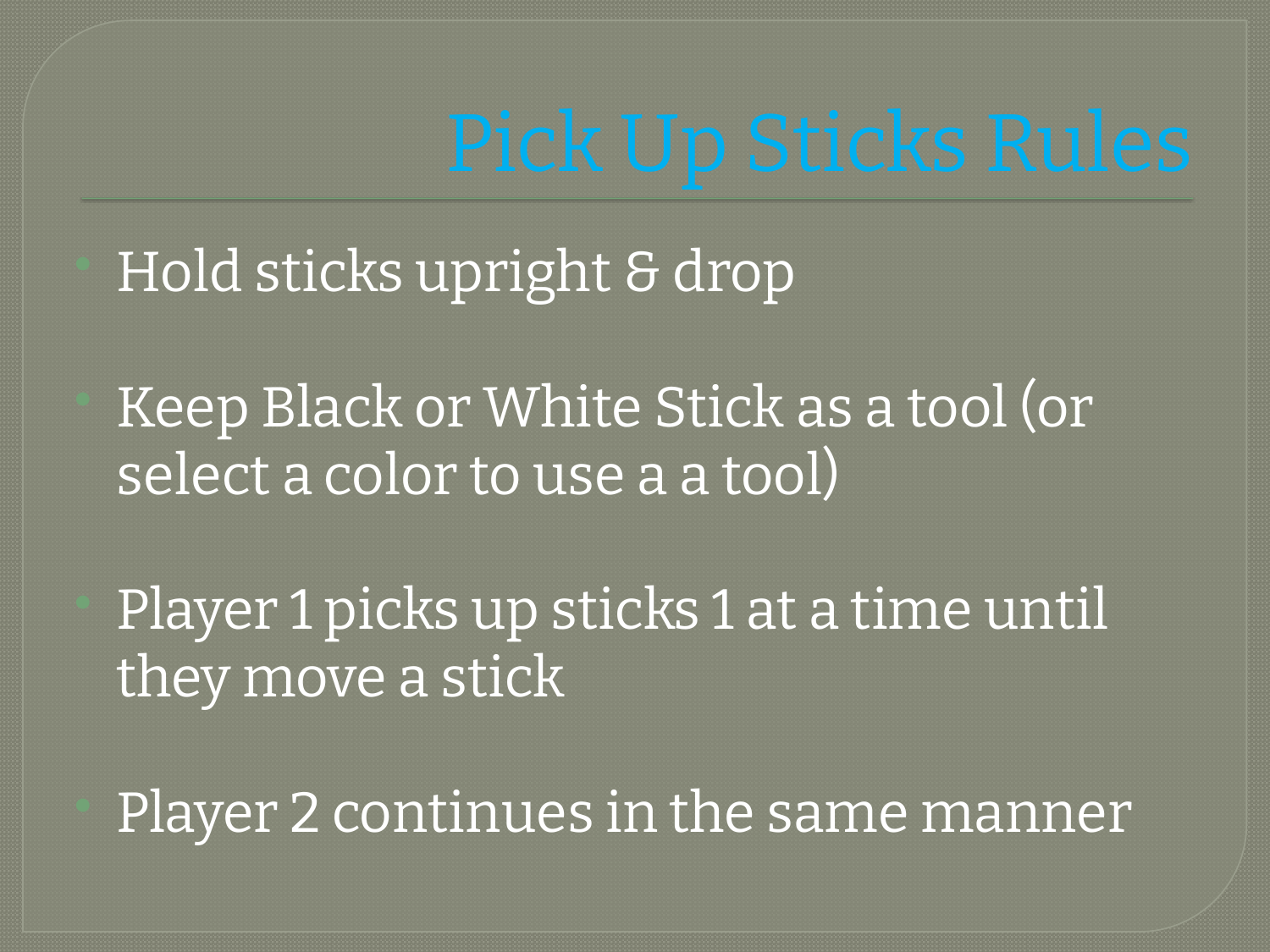

# Pick Up Sticks Rules
Hold sticks upright & drop

Keep Black or White Stick as a tool (or select a color to use a a tool)

Player 1 picks up sticks 1 at a time until they move a stick

Player 2 continues in the same manner